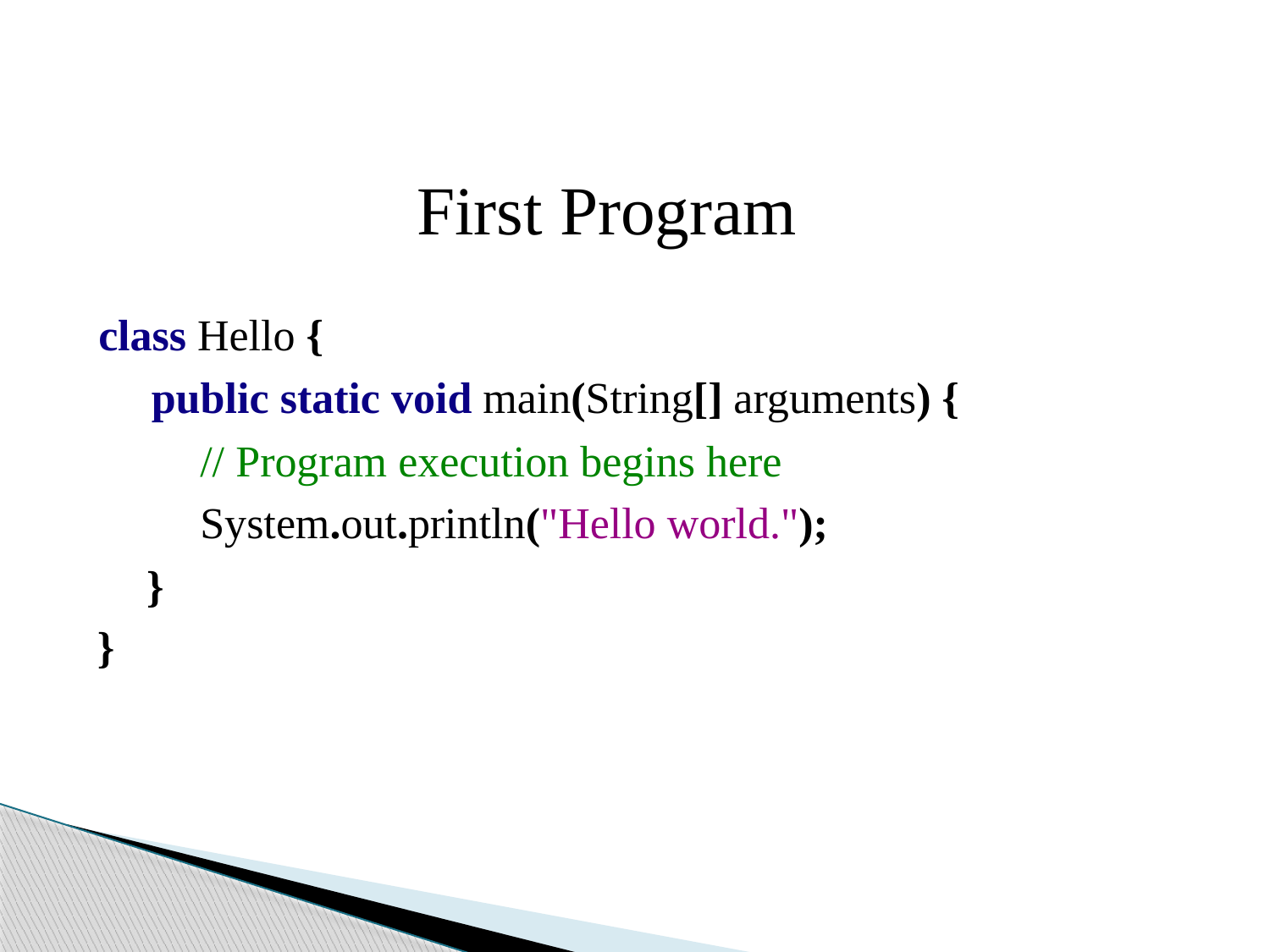

#
First Program

class Hello {
public static void main(String[] arguments) {
// Program execution begins here

System.out.println("Hello world.");
	}

}